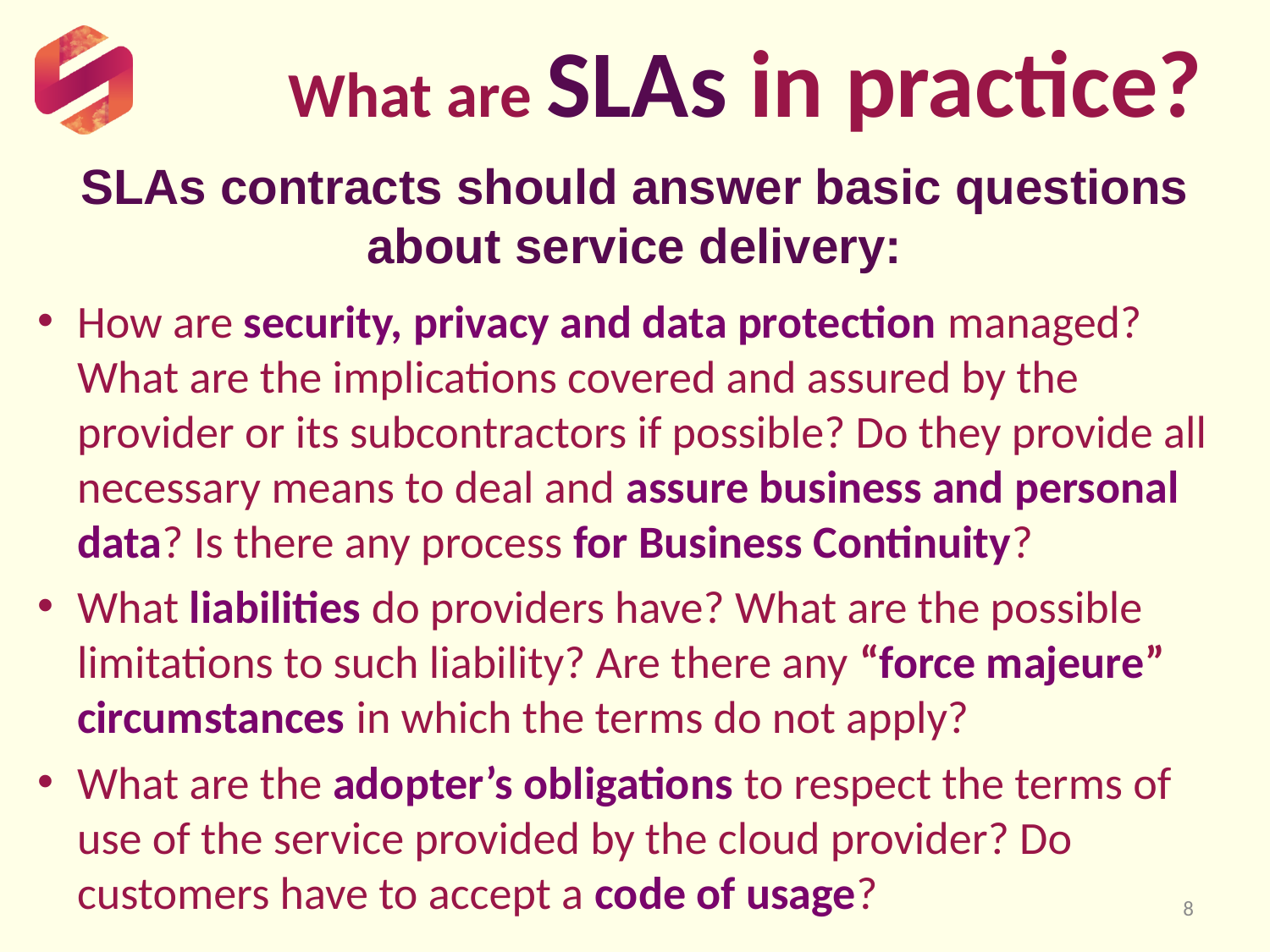

What are SLAs in practice?
SLAs contracts should answer basic questions about service delivery:
How are security, privacy and data protection managed? What are the implications covered and assured by the provider or its subcontractors if possible? Do they provide all necessary means to deal and assure business and personal data? Is there any process for Business Continuity?

What liabilities do providers have? What are the possible limitations to such liability? Are there any “force majeure” circumstances in which the terms do not apply?

What are the adopter’s obligations to respect the terms of use of the service provided by the cloud provider? Do customers have to accept a code of usage?
8